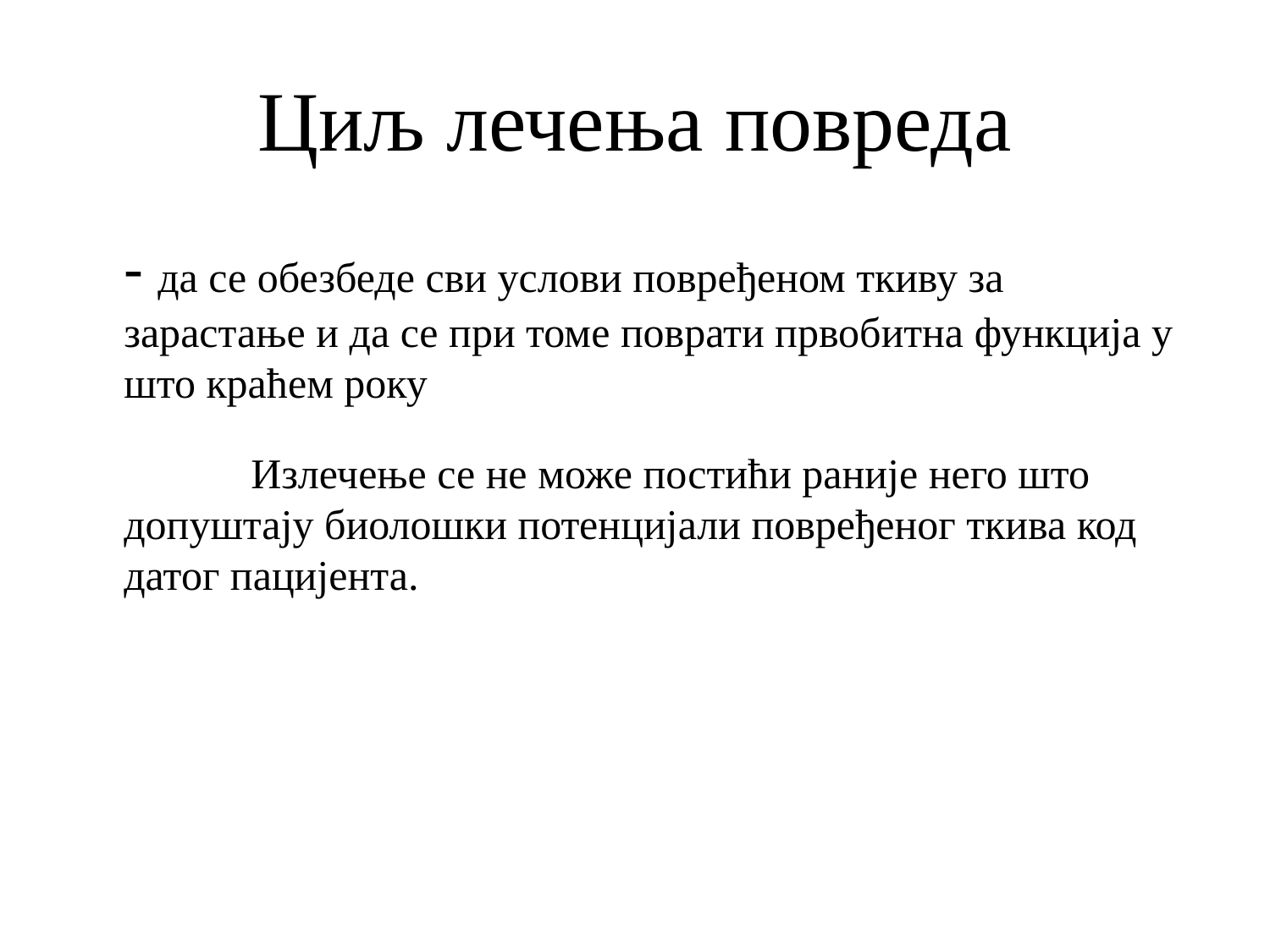

# Циљ лечења повреда
	- да се обезбеде сви услови повређеном ткиву за зарастање и да се при томе поврати првобитна функција у што краћем року
		Излечење се не може постићи раније него што допуштају биолошки потенцијали повређеног ткива код датог пацијента.